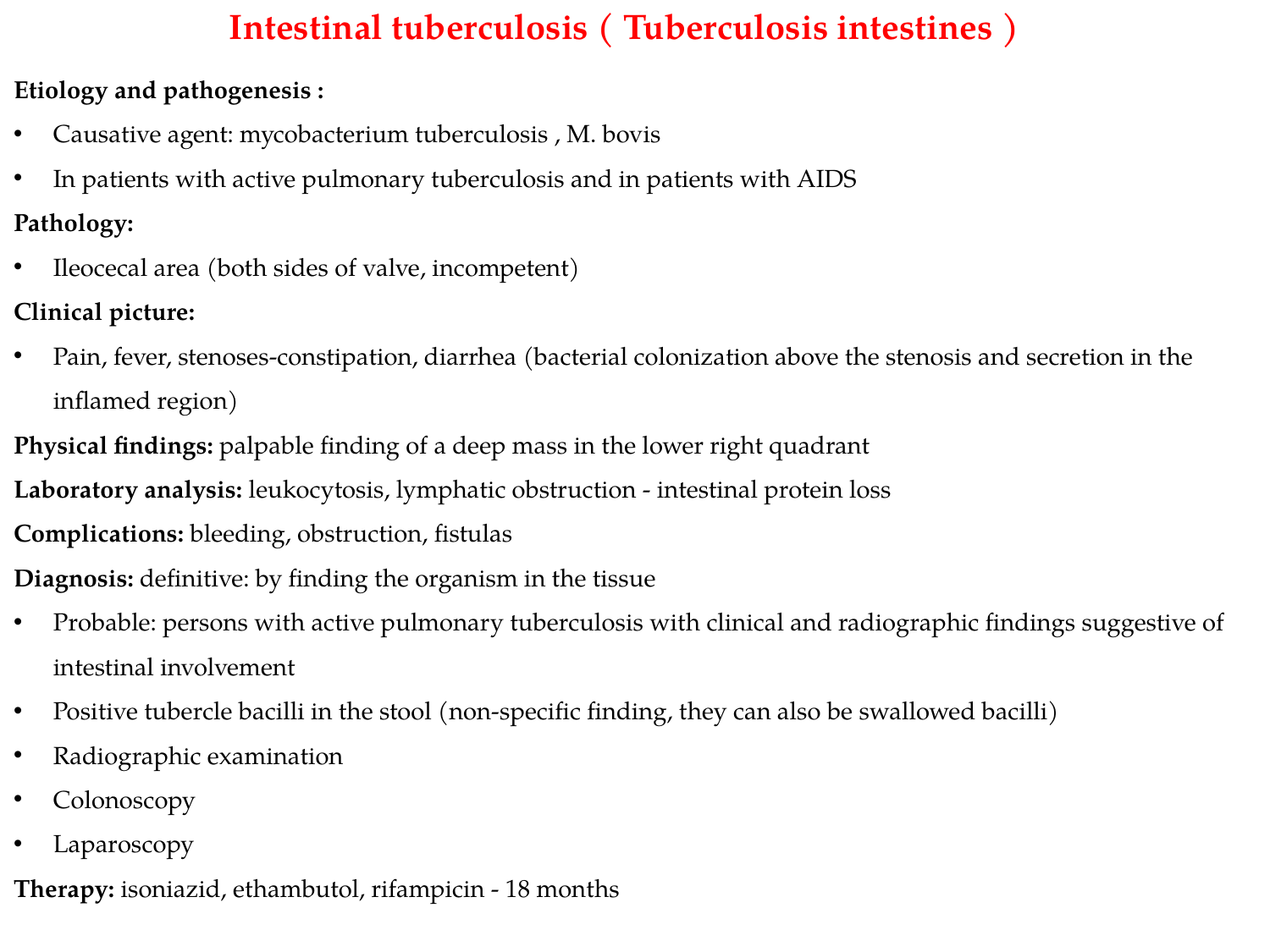

# Intestinal tuberculosis ( Tuberculosis intestines )
Etiology and pathogenesis :
Causative agent: mycobacterium tuberculosis , M. bovis
In patients with active pulmonary tuberculosis and in patients with AIDS
Pathology:
Ileocecal area (both sides of valve, incompetent)
Clinical picture:
Pain, fever, stenoses-constipation, diarrhea (bacterial colonization above the stenosis and secretion in the inflamed region)
Physical findings: palpable finding of a deep mass in the lower right quadrant
Laboratory analysis: leukocytosis, lymphatic obstruction - intestinal protein loss
Complications: bleeding, obstruction, fistulas
Diagnosis: definitive: by finding the organism in the tissue
Probable: persons with active pulmonary tuberculosis with clinical and radiographic findings suggestive of intestinal involvement
Positive tubercle bacilli in the stool (non-specific finding, they can also be swallowed bacilli)
Radiographic examination
Colonoscopy
Laparoscopy
Therapy: isoniazid, ethambutol, rifampicin - 18 months